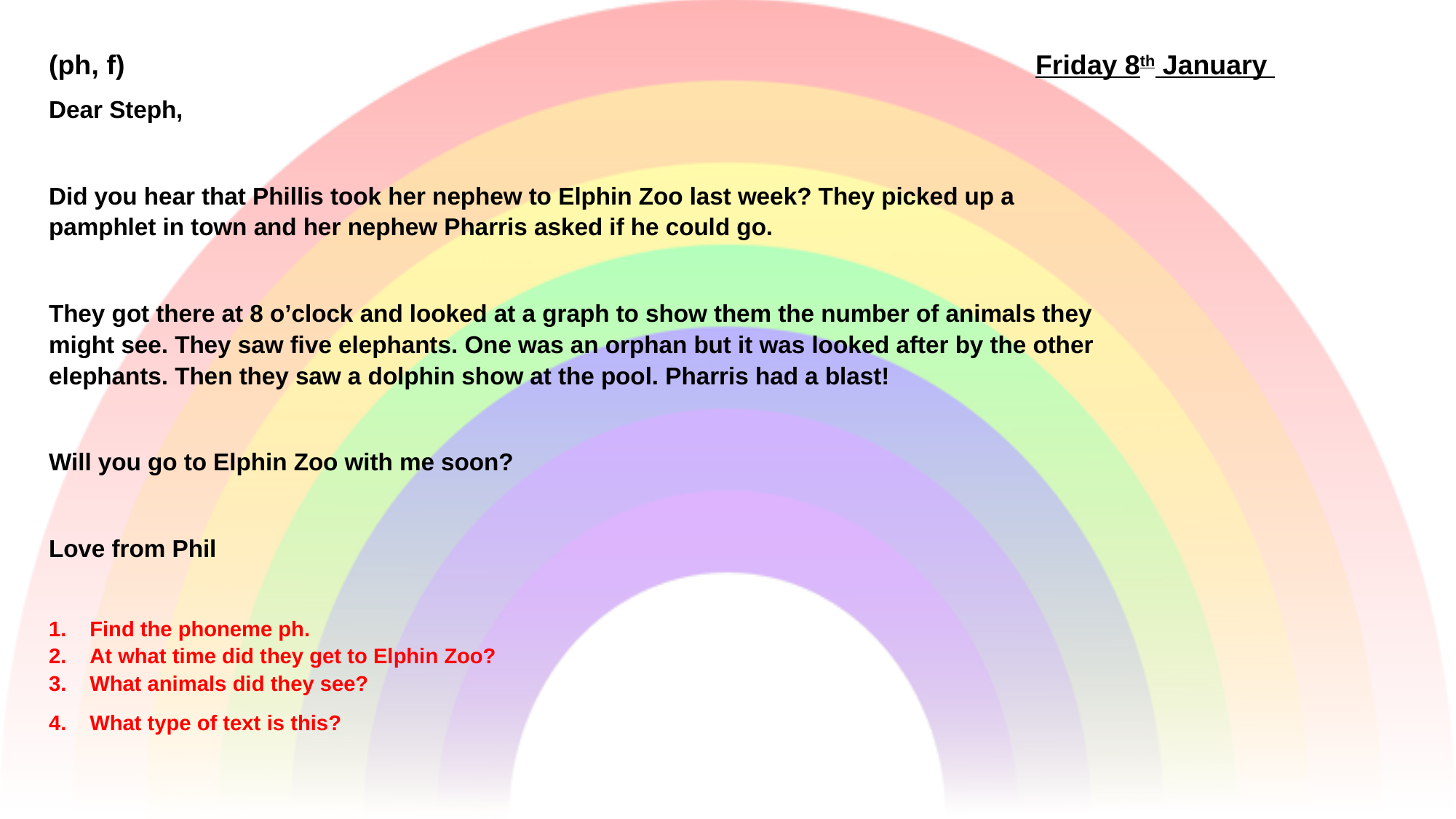

(ph, f)
Dear Steph,

Did you hear that Phillis took her nephew to Elphin Zoo last week? They picked up a pamphlet in town and her nephew Pharris asked if he could go.

They got there at 8 o’clock and looked at a graph to show them the number of animals they might see. They saw five elephants. One was an orphan but it was looked after by the other elephants. Then they saw a dolphin show at the pool. Pharris had a blast!

Will you go to Elphin Zoo with me soon?

Love from Phil

Find the phoneme ph.
At what time did they get to Elphin Zoo?
What animals did they see?
What type of text is this?
Friday 8th January